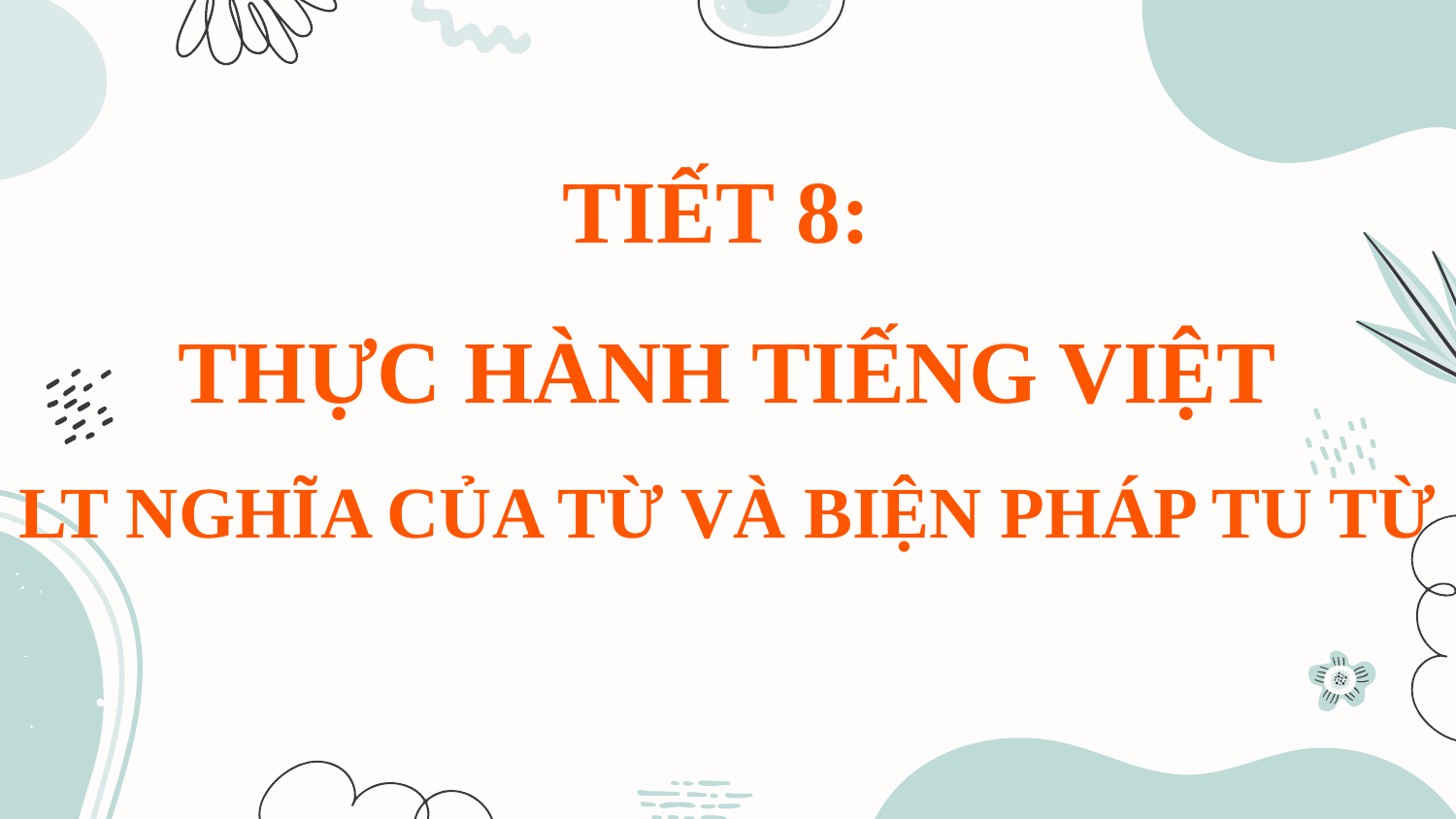

TIẾT 8:
THỰC HÀNH TIẾNG VIỆT
LT NGHĨA CỦA TỪ VÀ BIỆN PHÁP TU TỪ